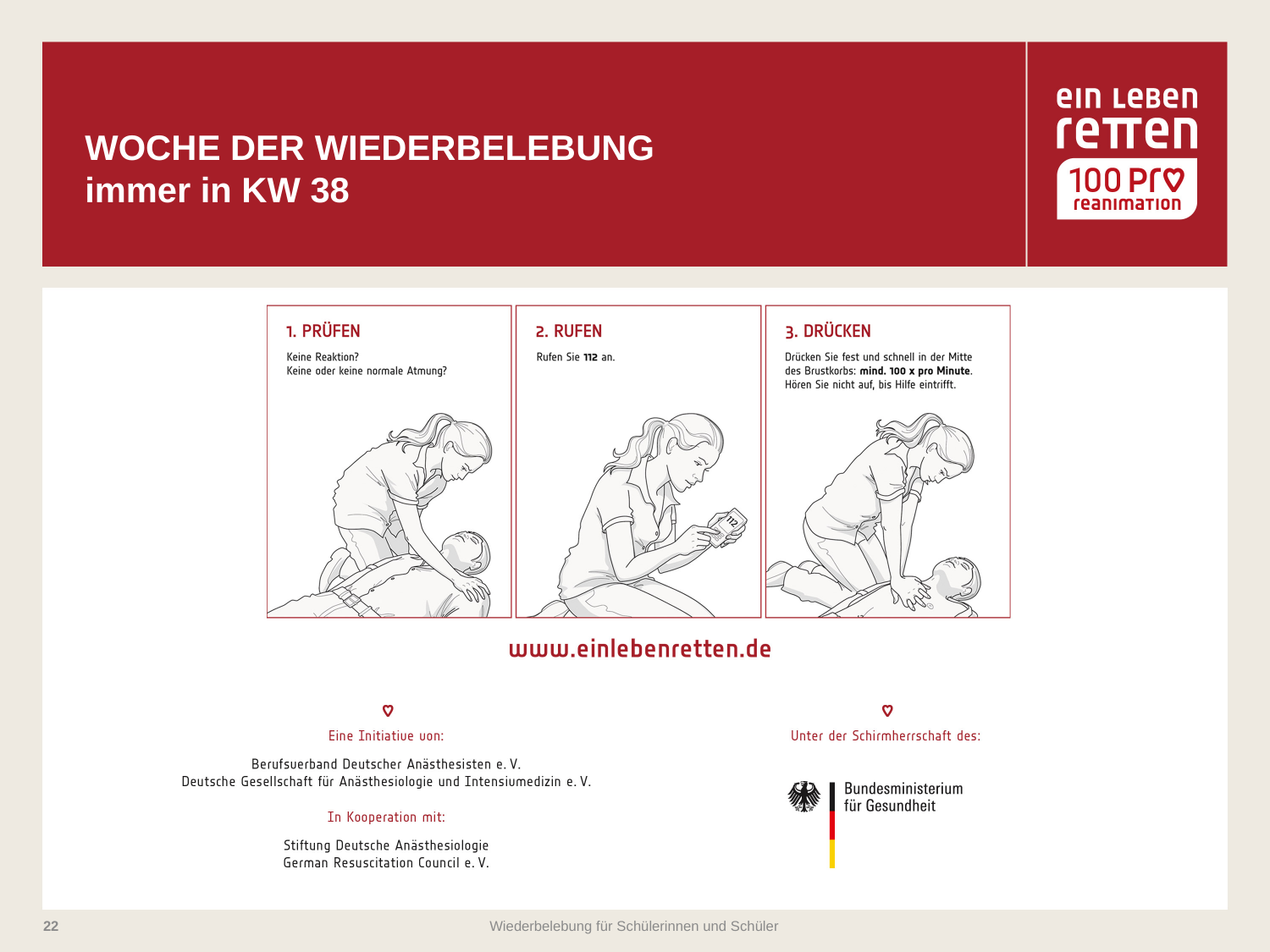

# WOCHE DER WIEDERBELEBUNG immer in KW 38
22
Wiederbelebung für Schülerinnen und Schüler